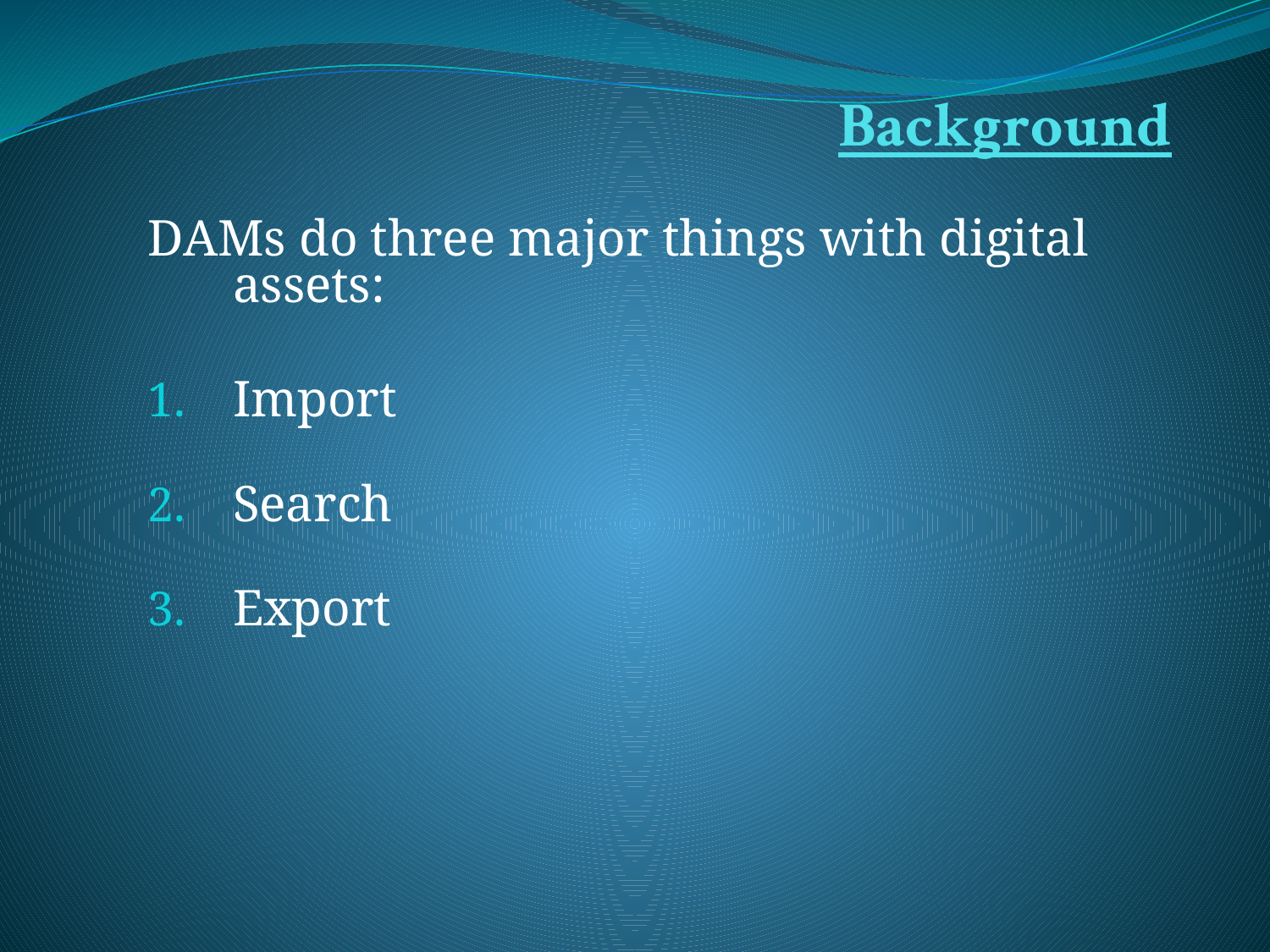

# Background
DAMs do three major things with digital assets:

Import
Search
Export